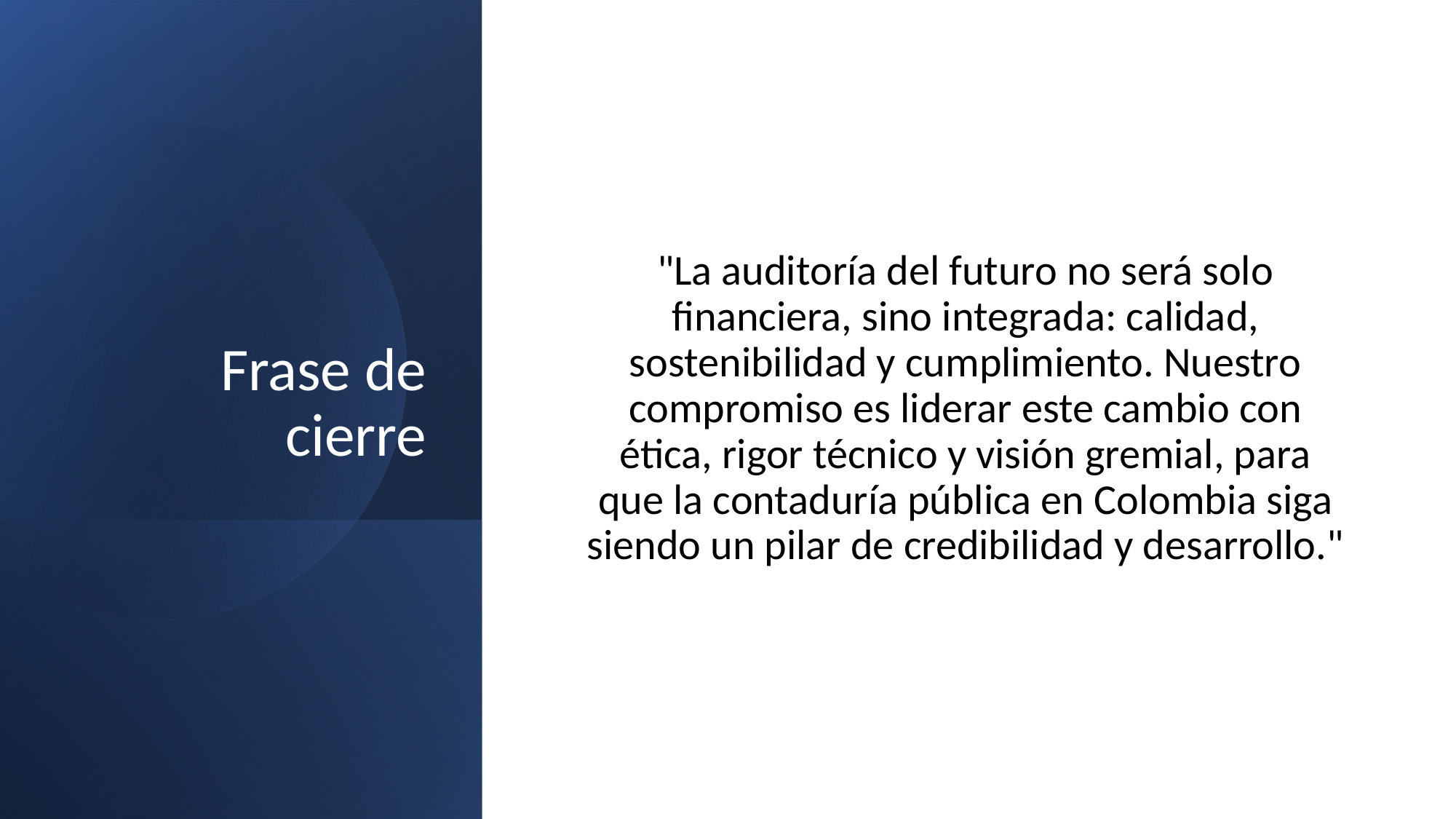

# Frase de cierre
"La auditoría del futuro no será solo financiera, sino integrada: calidad, sostenibilidad y cumplimiento. Nuestro compromiso es liderar este cambio con ética, rigor técnico y visión gremial, para que la contaduría pública en Colombia siga siendo un pilar de credibilidad y desarrollo."